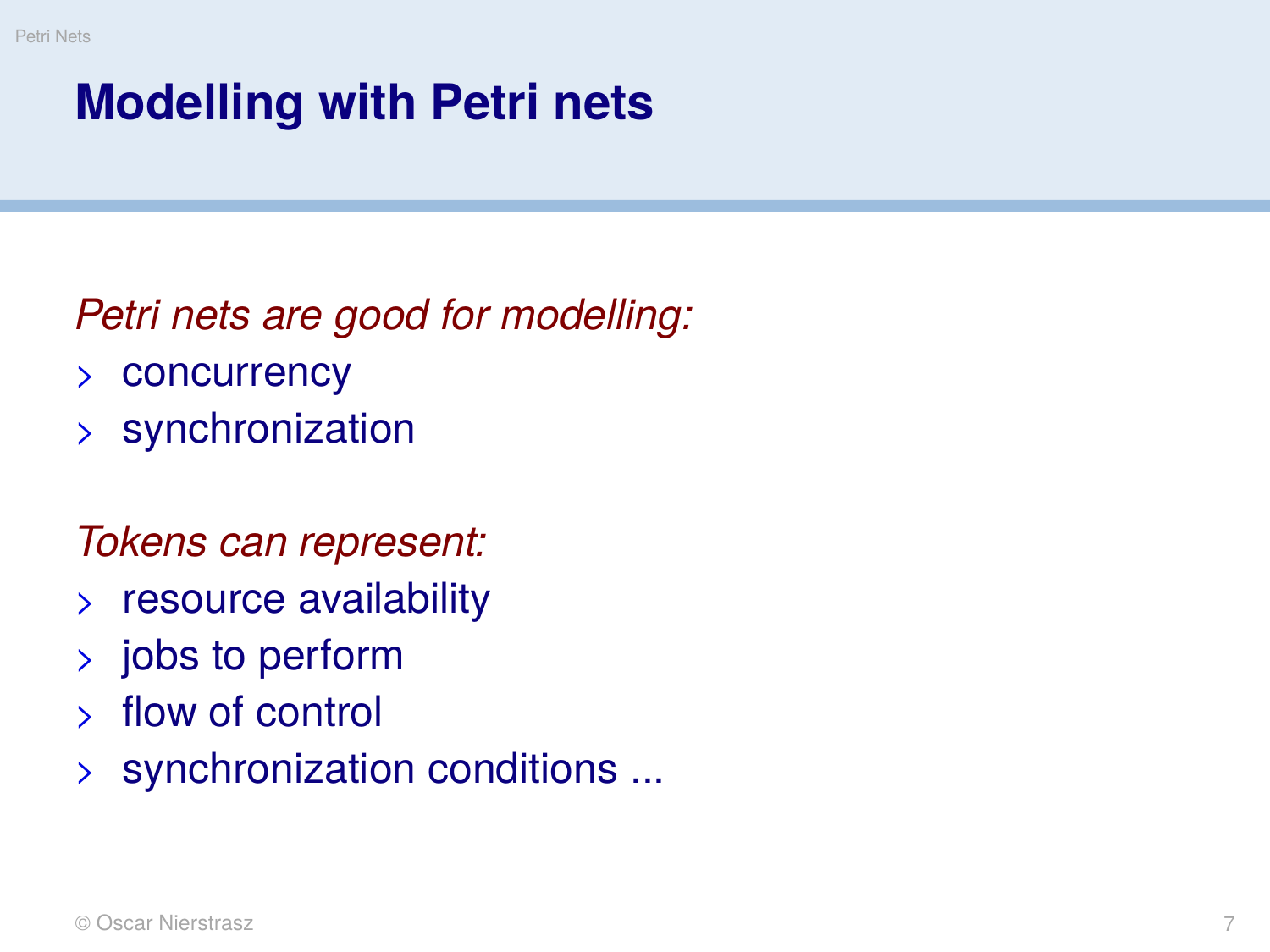

Petri Nets
# Modelling with Petri nets
Petri nets are good for modelling:
concurrency
synchronization

Tokens can represent:
resource availability
jobs to perform
flow of control
synchronization conditions ...
© Oscar Nierstrasz
7